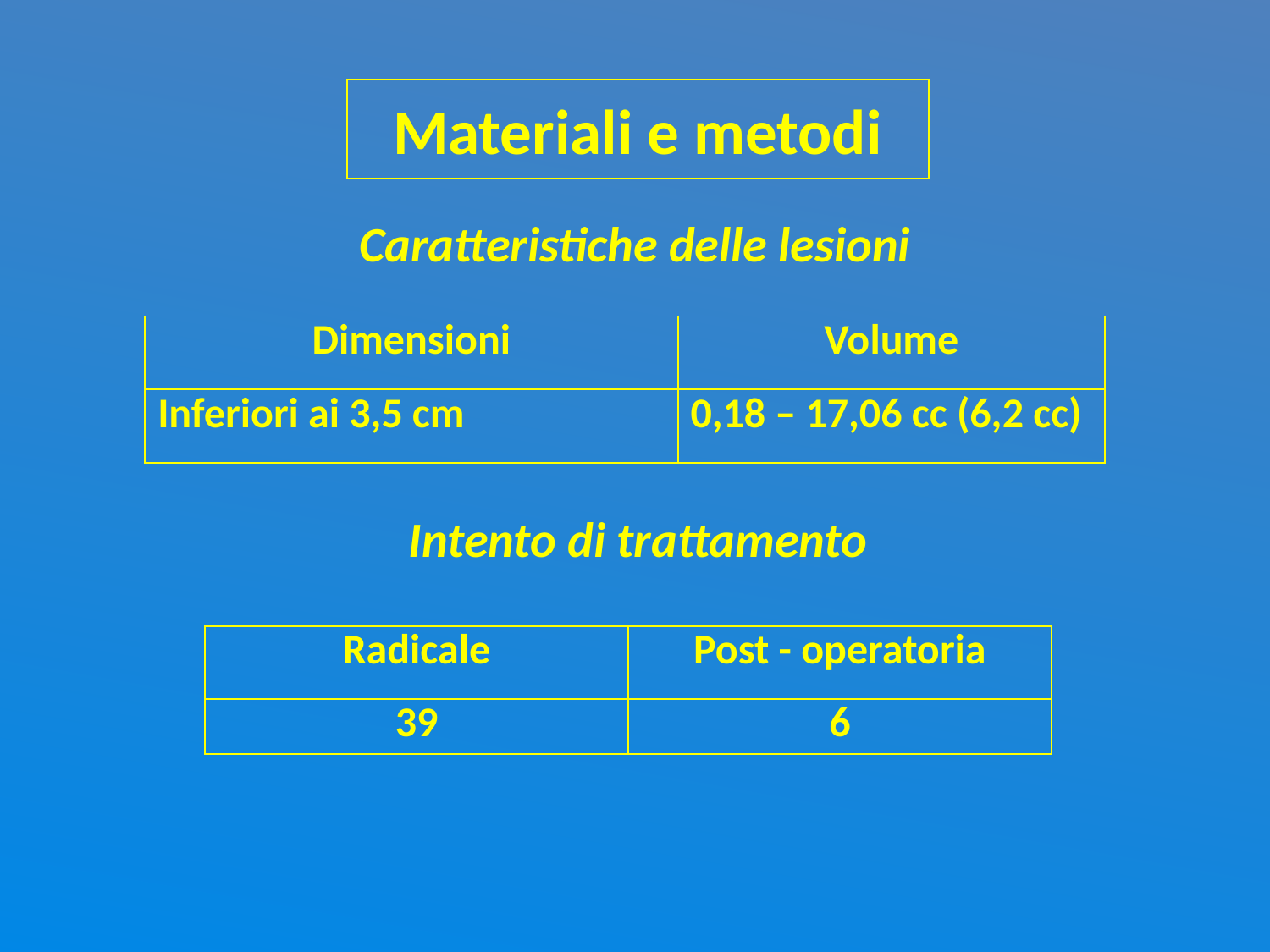

# Materiali e metodi
Caratteristiche delle lesioni
| Dimensioni | Volume |
| --- | --- |
| Inferiori ai 3,5 cm | 0,18 – 17,06 cc (6,2 cc) |
Intento di trattamento
| Radicale | Post - operatoria |
| --- | --- |
| 39 | 6 |